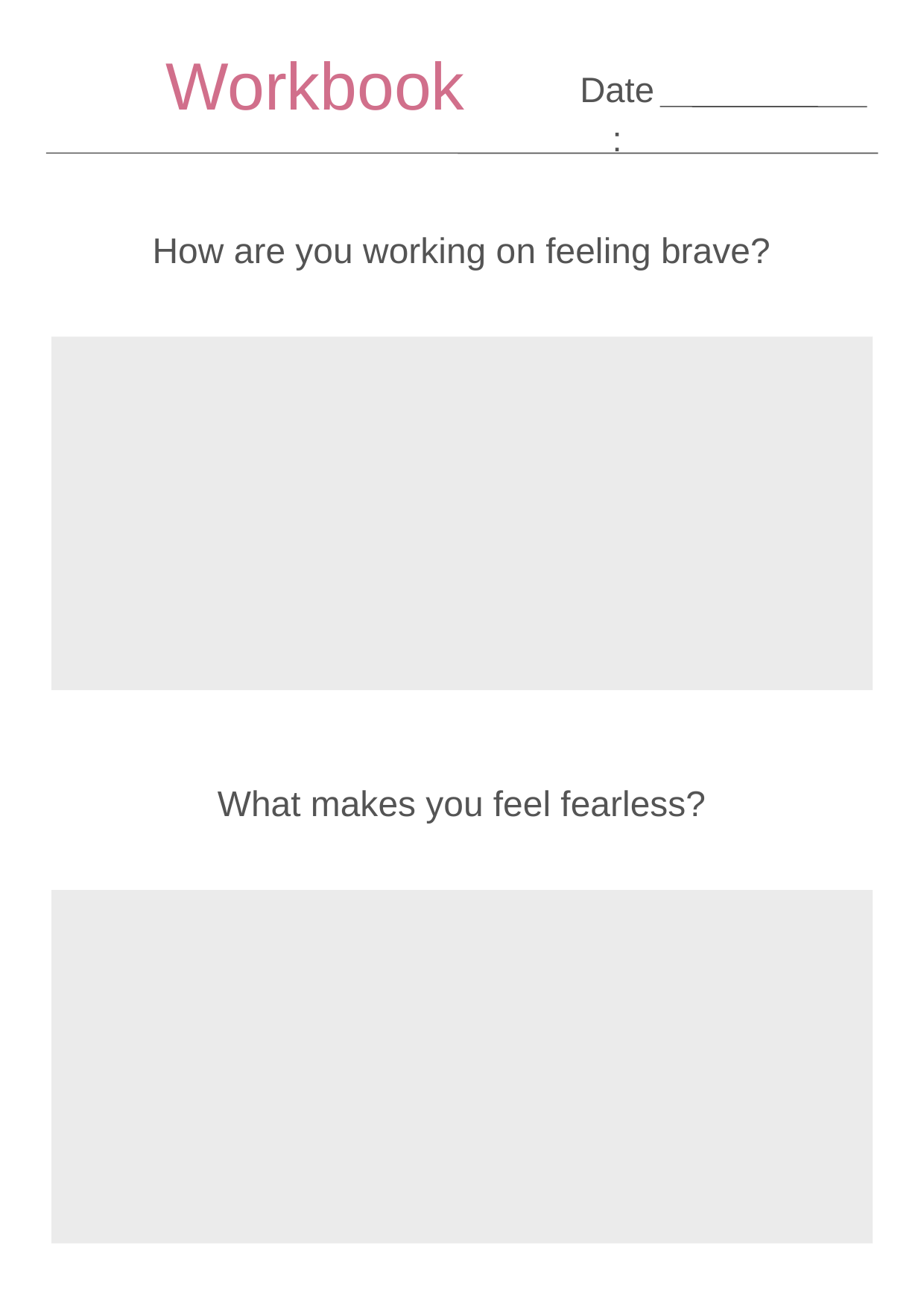

Workbook
Date:

How are you working on feeling brave?

What makes you feel fearless?